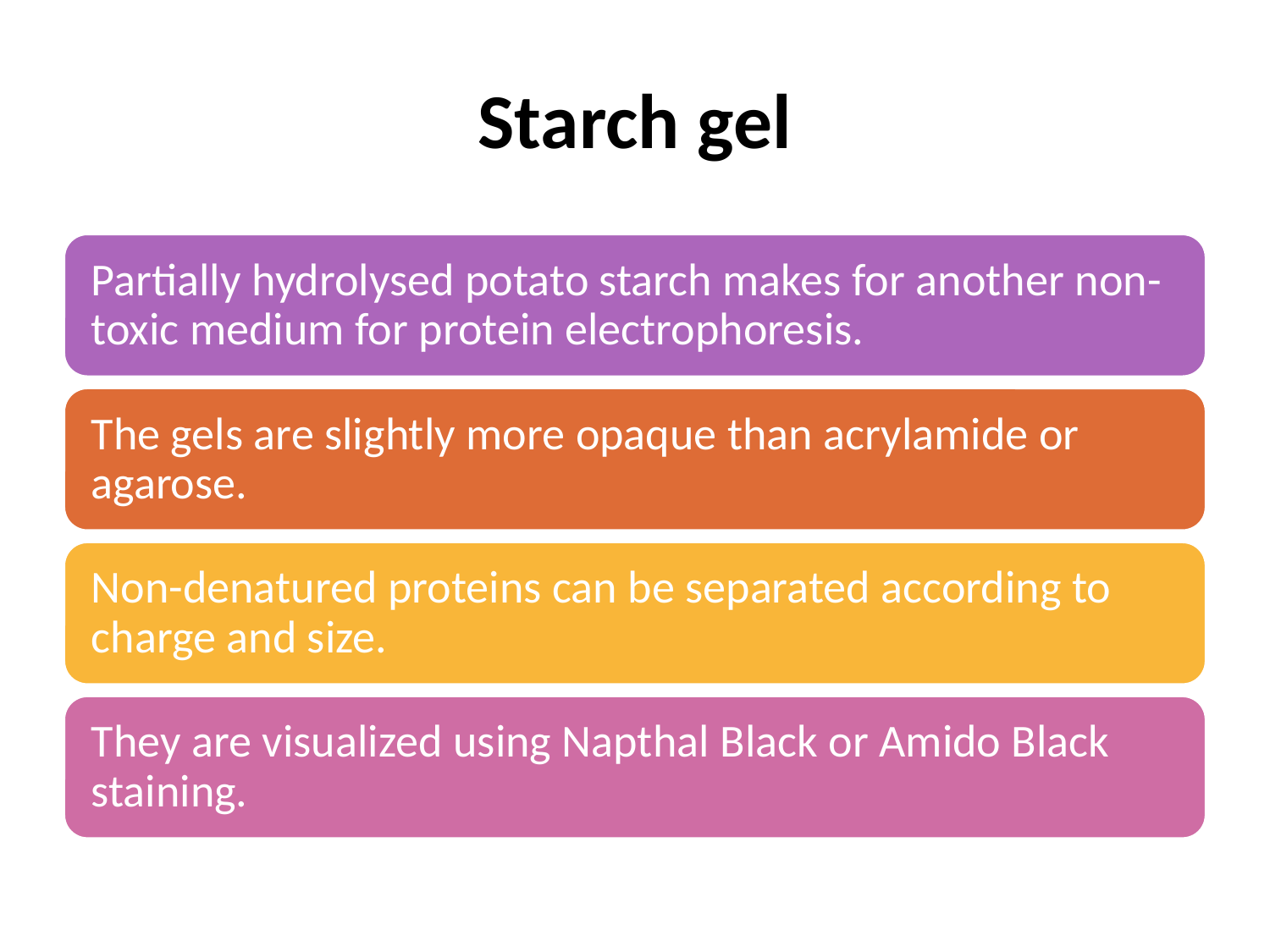

# Starch gel
Partially hydrolysed potato starch makes for another non-toxic medium for protein electrophoresis.
The gels are slightly more opaque than acrylamide or agarose.
Non-denatured proteins can be separated according to charge and size.
They are visualized using Napthal Black or Amido Black staining.